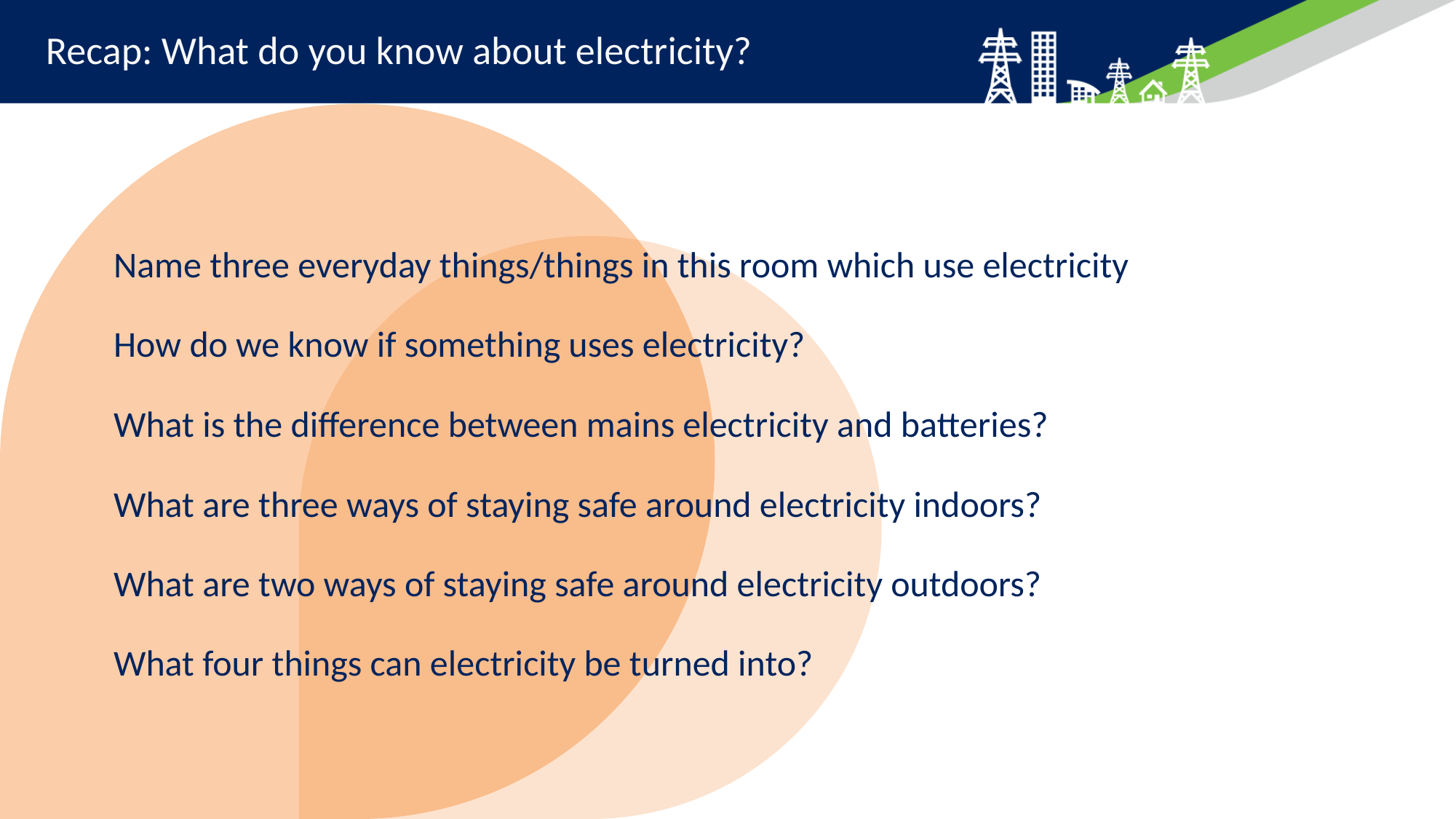

# Recap: What do you know about electricity?

Name three everyday things/things in this room which use electricity

How do we know if something uses electricity?
What is the difference between mains electricity and batteries?
What are three ways of staying safe around electricity indoors?
What are two ways of staying safe around electricity outdoors?
What four things can electricity be turned into?